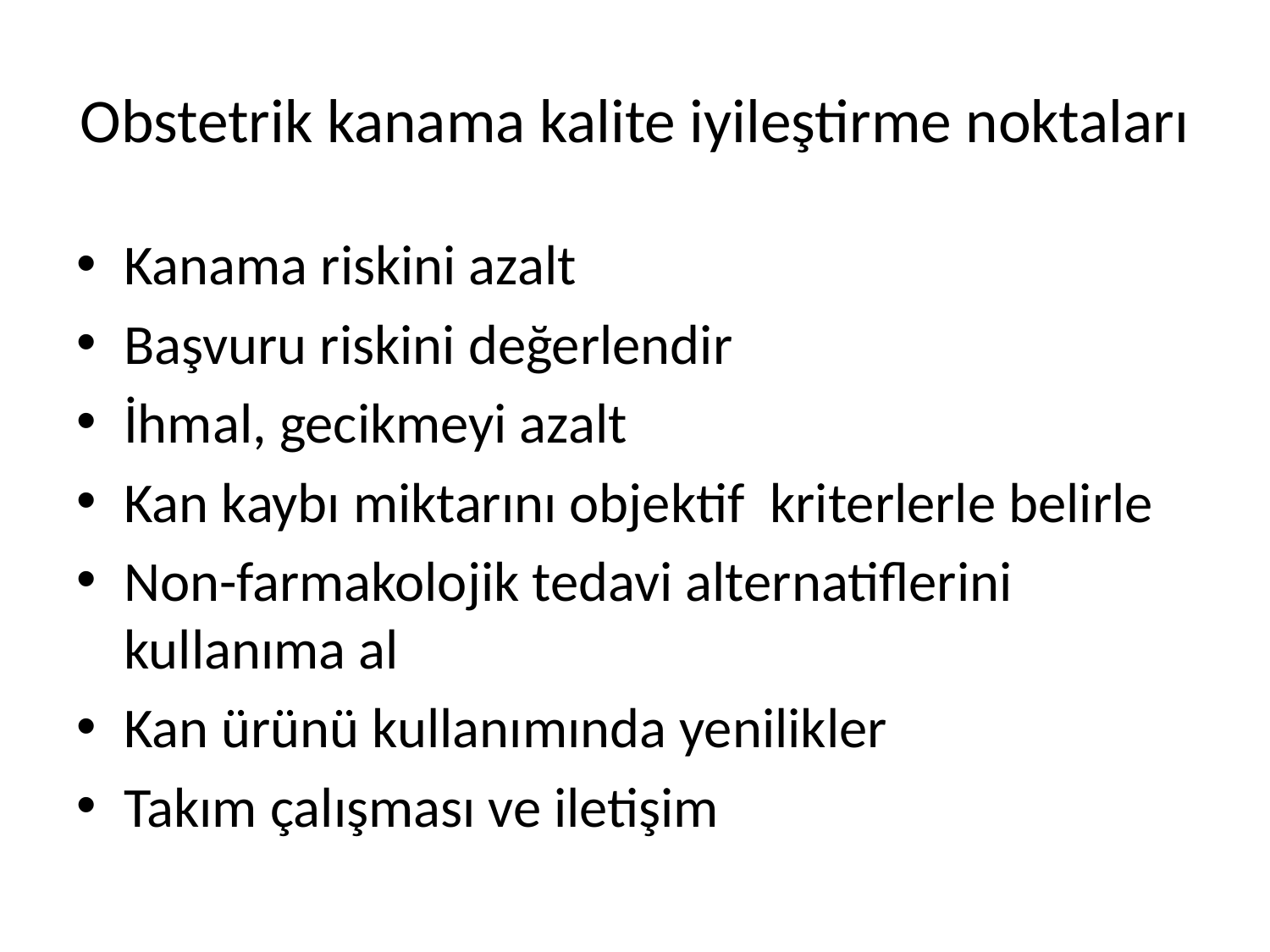

# Obstetrik kanama kalite iyileştirme noktaları
Kanama riskini azalt
Başvuru riskini değerlendir
İhmal, gecikmeyi azalt
Kan kaybı miktarını objektif  kriterlerle belirle
Non-farmakolojik tedavi alternatiflerini kullanıma al
Kan ürünü kullanımında yenilikler
Takım çalışması ve iletişim